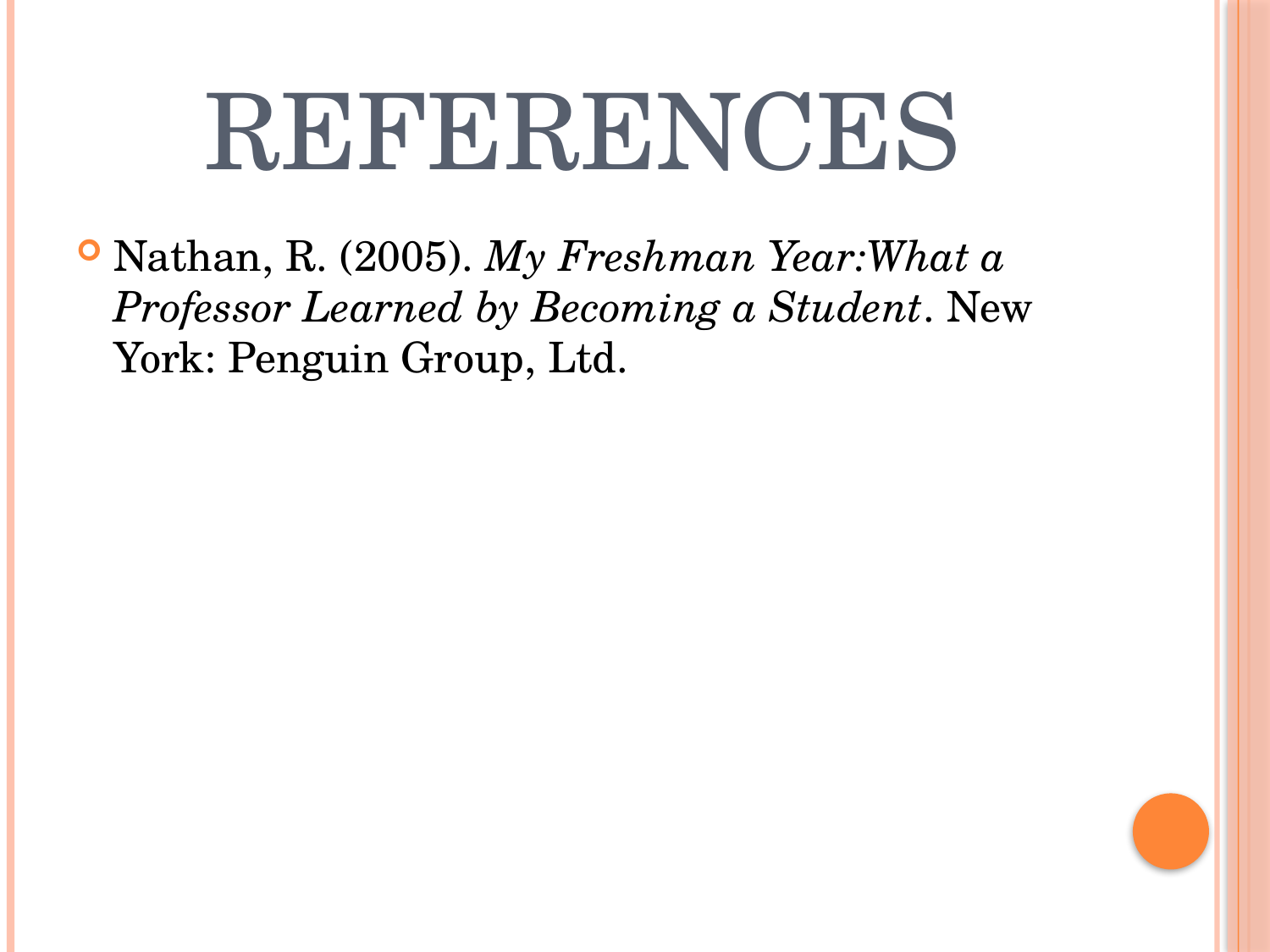

# References
Nathan, R. (2005). My Freshman Year:What a Professor Learned by Becoming a Student. New York: Penguin Group, Ltd.